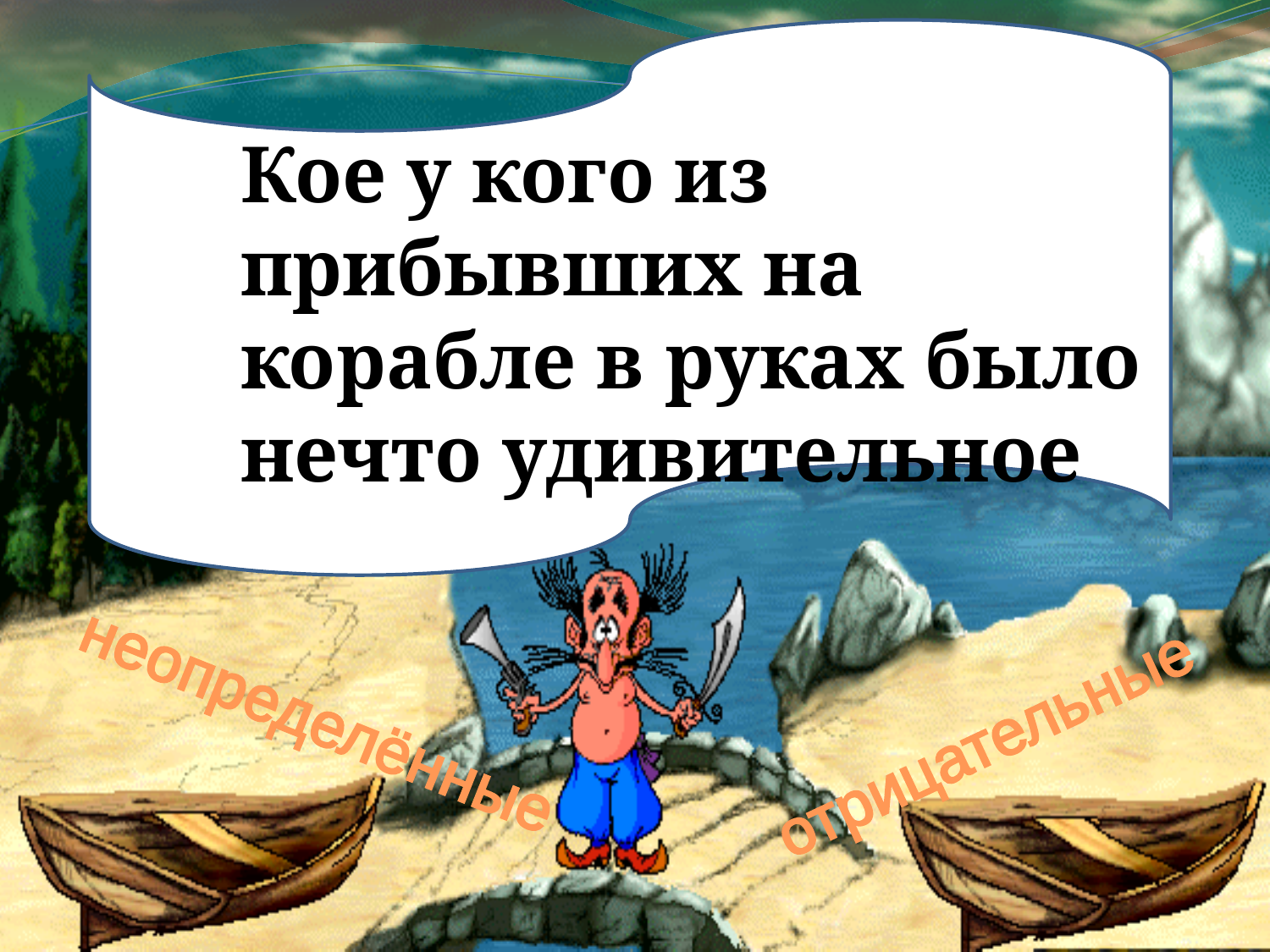

Кое у кого из прибывших на корабле в руках было нечто удивительное
неопределённые
отрицательные